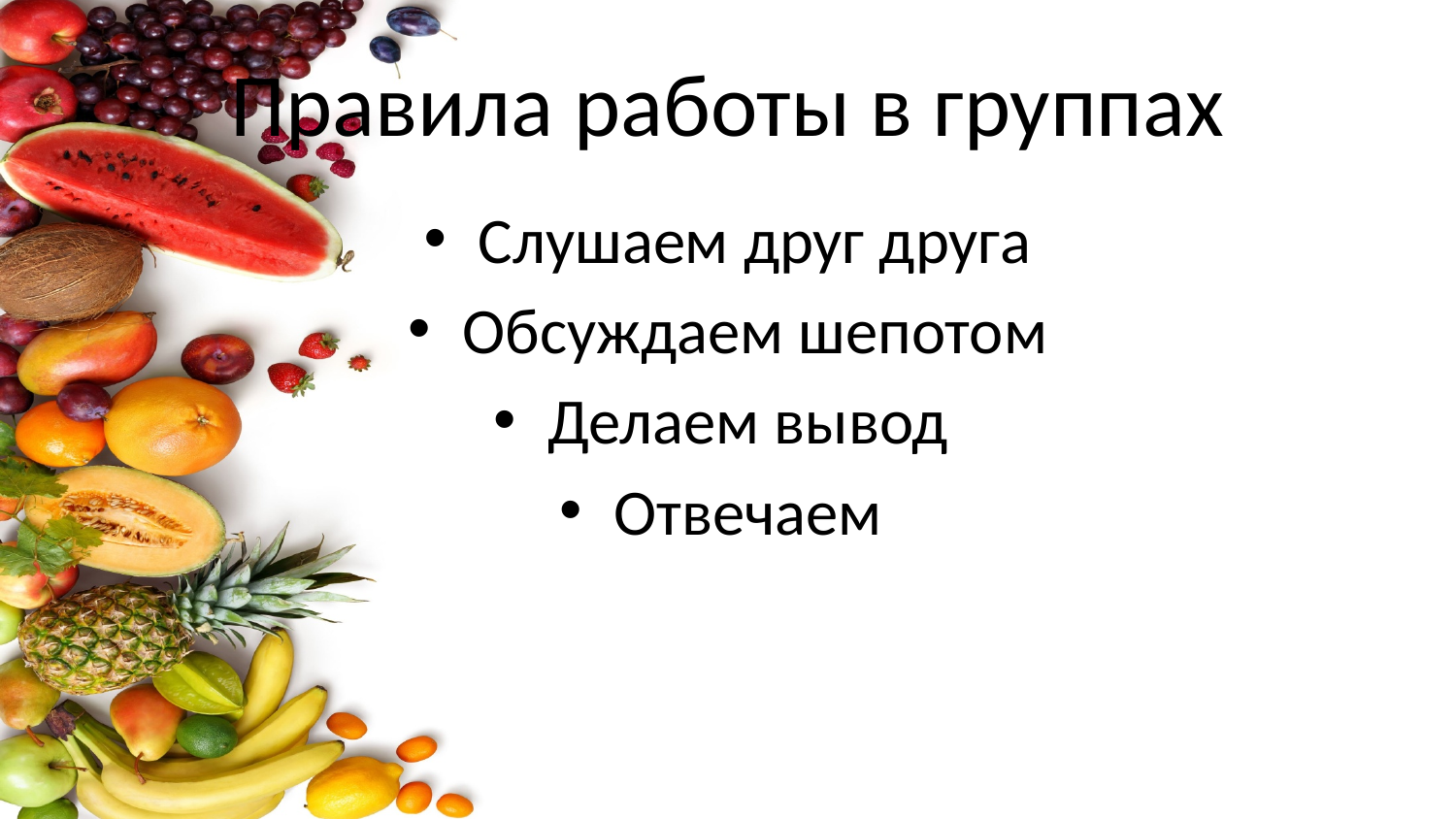

# Правила работы в группах
Слушаем друг друга
Обсуждаем шепотом
Делаем вывод
Отвечаем